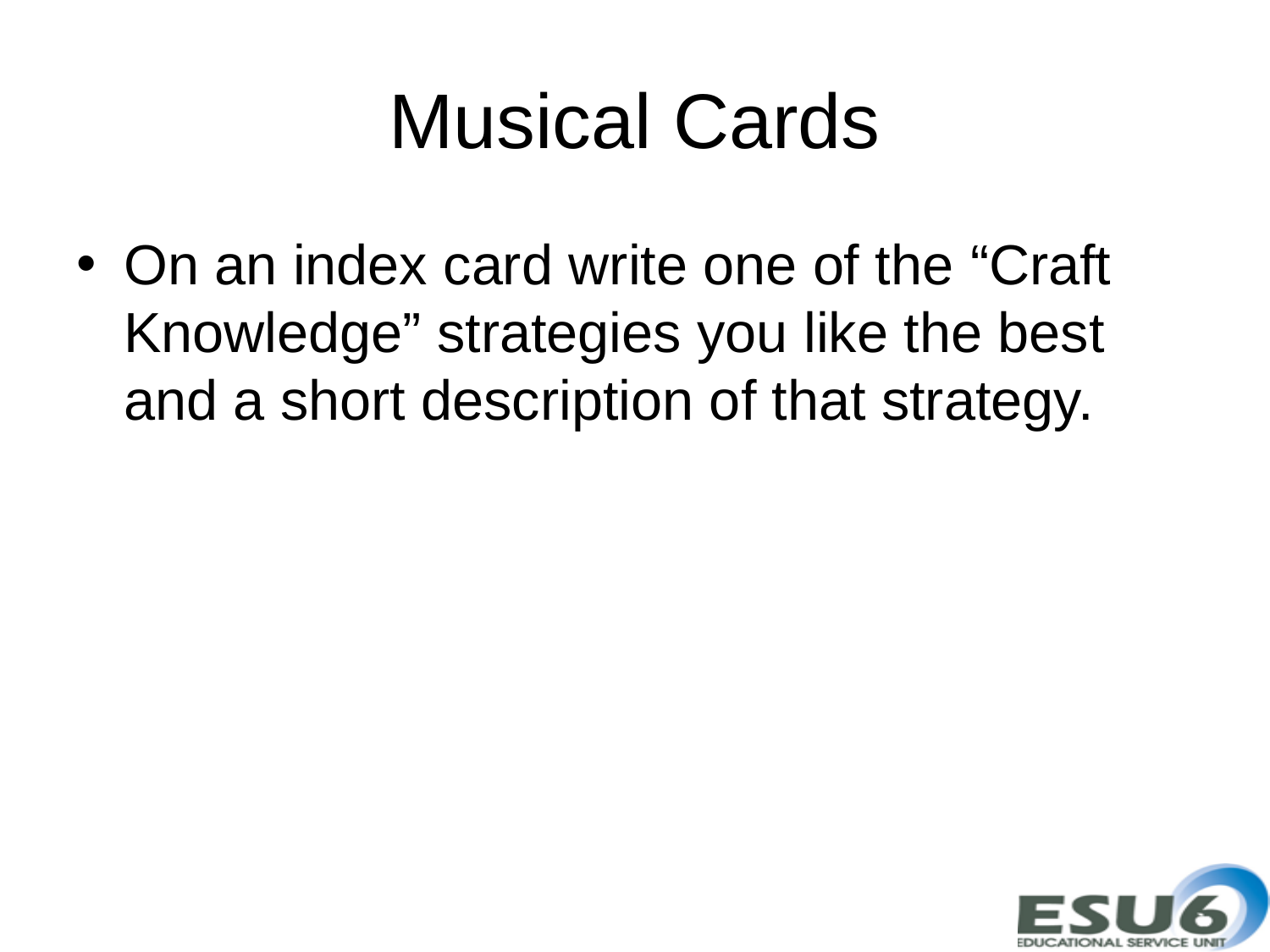

# Musical Cards
On an index card write one of the “Craft Knowledge” strategies you like the best and a short description of that strategy.